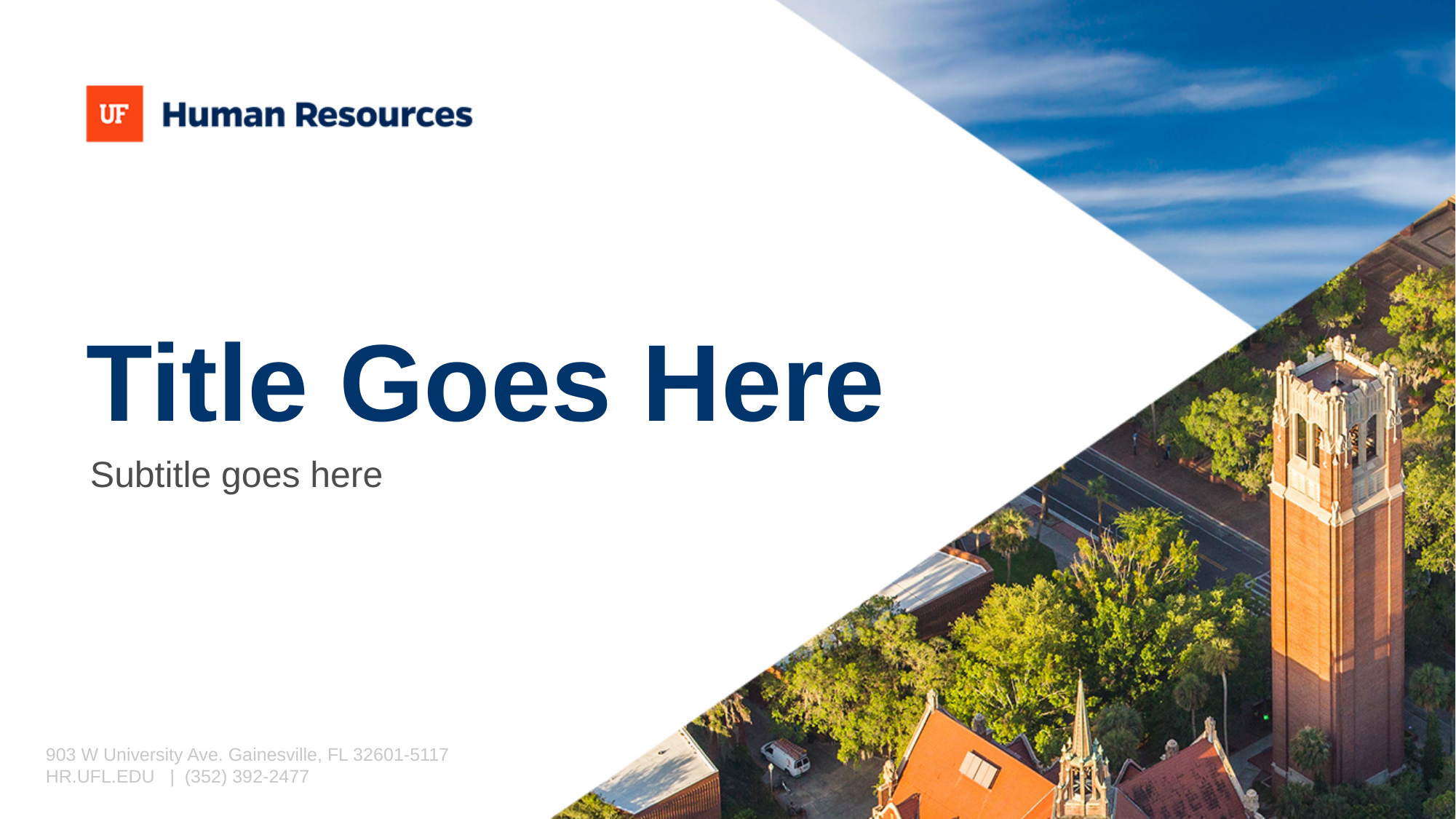

# Title Goes Here
Subtitle goes here
903 W University Ave. Gainesville, FL 32601-5117
HR.UFL.EDU   |  (352) 392-2477